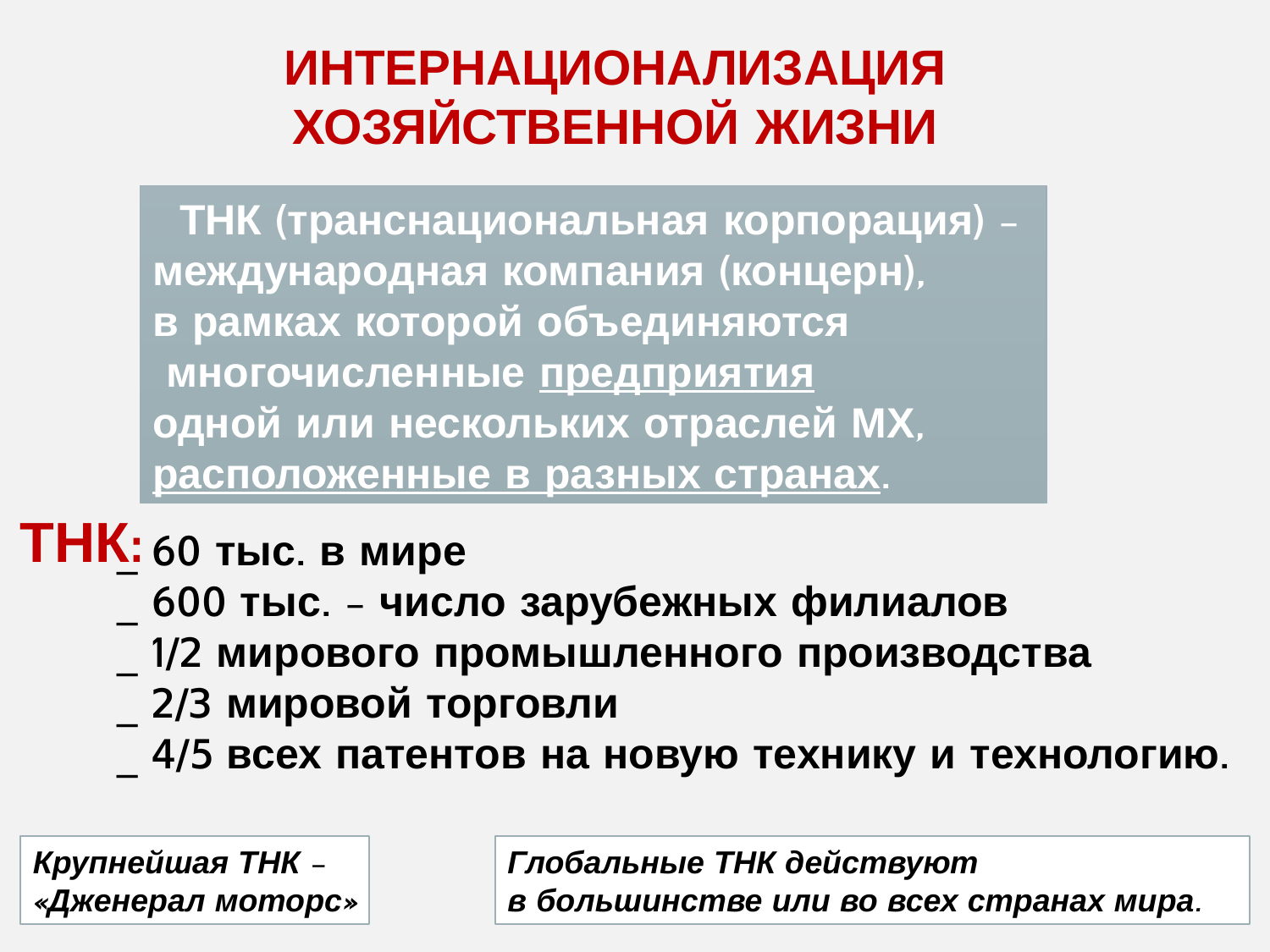

ИНТЕРНАЦИОНАЛИЗАЦИЯ
ХОЗЯЙСТВЕННОЙ ЖИЗНИ
  ТНК (транснациональная корпорация) –
международная компания (концерн),
в рамках которой объединяются
 многочисленные предприятия
одной или нескольких отраслей МХ,
расположенные в разных странах.
ТНК:
_ 60 тыс. в мире
_ 600 тыс. – число зарубежных филиалов
_ 1/2 мирового промышленного производства
_ 2/3 мировой торговли
_ 4/5 всех патентов на новую технику и технологию.
Глобальные ТНК действуют
в большинстве или во всех странах мира.
Крупнейшая ТНК –
«Дженерал моторс»